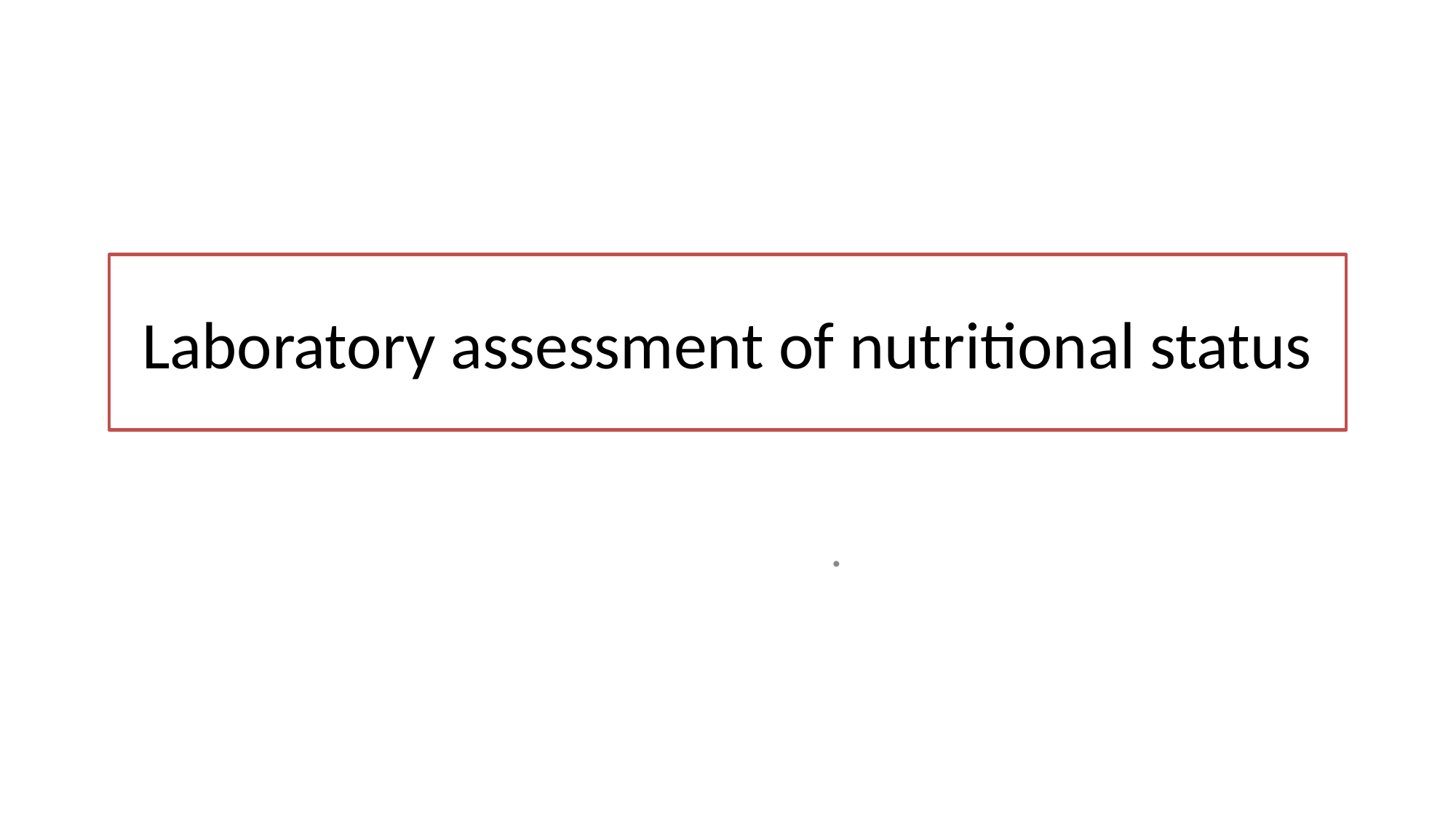

# Laboratory assessment of nutritional status
.